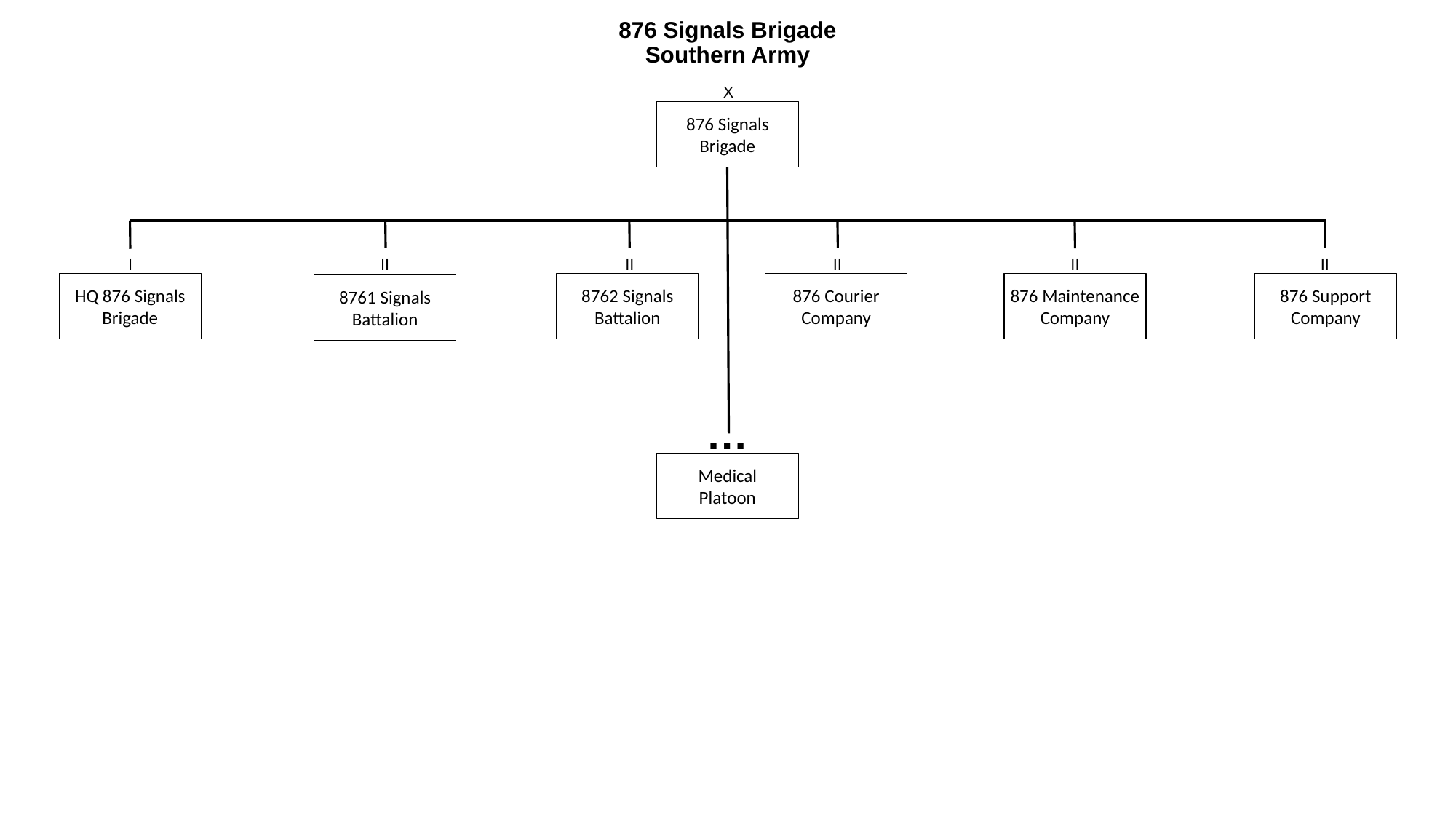

# 876 Signals Brigade Southern Army
X
876 Signals
Brigade
I
II
II
II
II
II
HQ 876 Signals
Brigade
8762 Signals
Battalion
876 Courier Company
876 Maintenance Company
876 Support Company
8761 Signals
Battalion
…
Medical
Platoon